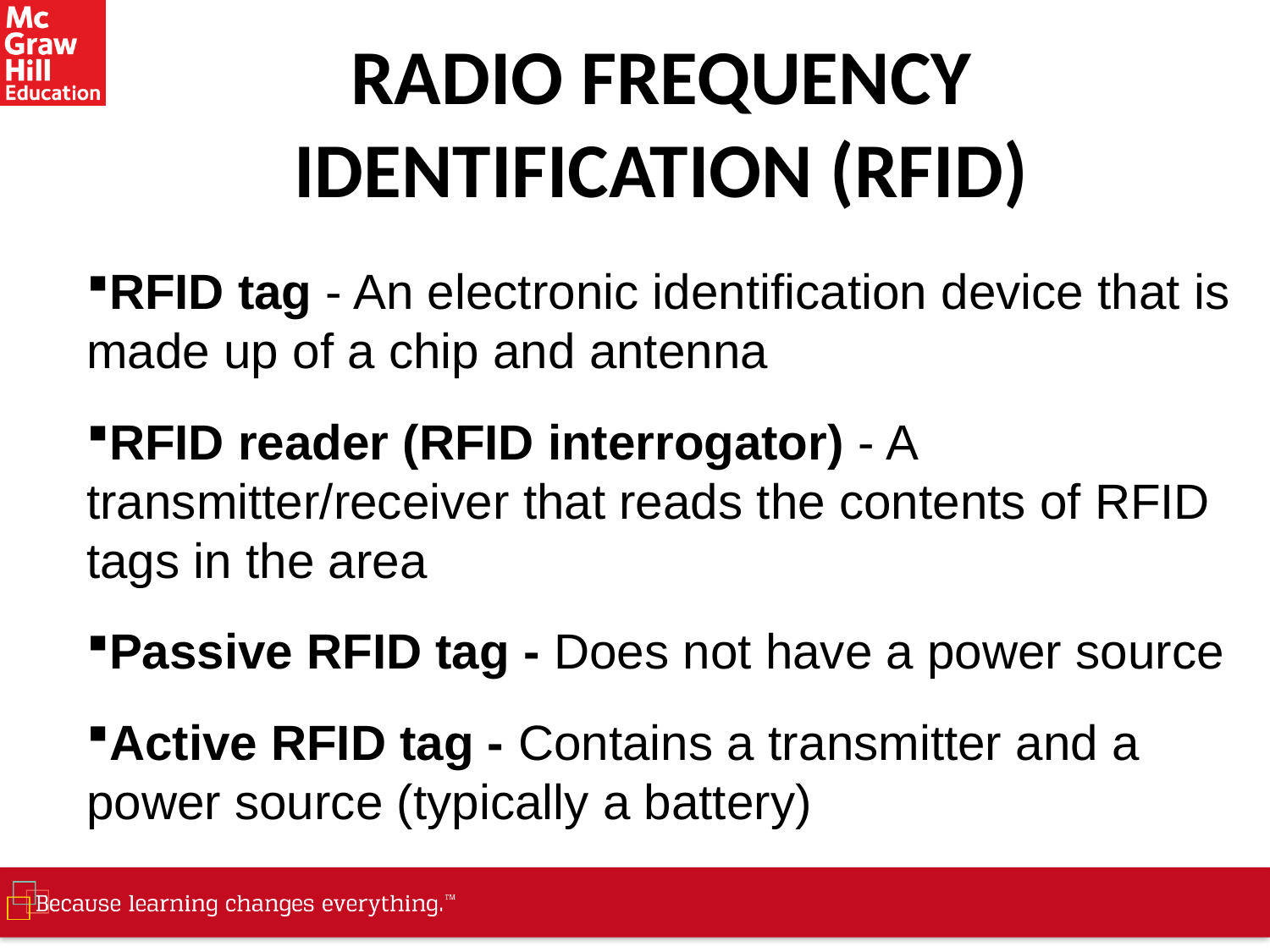

# RADIO FREQUENCY IDENTIFICATION (RFID)
RFID tag - An electronic identification device that is made up of a chip and antenna
RFID reader (RFID interrogator) - A transmitter/receiver that reads the contents of RFID tags in the area
Passive RFID tag - Does not have a power source
Active RFID tag - Contains a transmitter and a power source (typically a battery)